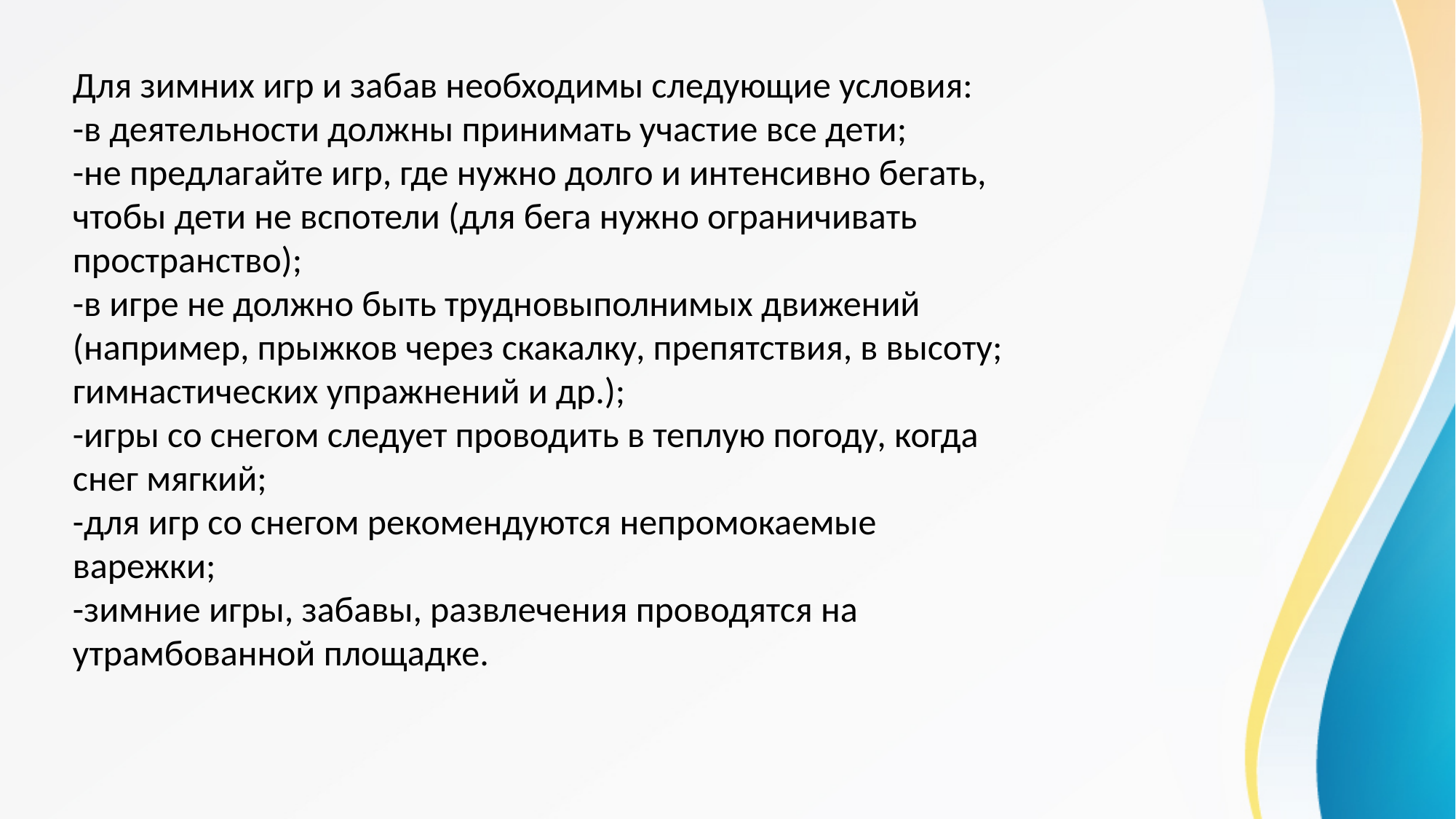

Для зимних игр и забав необходимы следующие условия:-в деятельности должны принимать участие все дети;-не предлагайте игр, где нужно долго и интенсивно бегать, чтобы дети не вспотели (для бега нужно ограничивать пространство);-в игре не должно быть трудновыполнимых движений (например, прыжков через скакалку, препятствия, в высоту; гимнастических упражнений и др.);-игры со снегом следует проводить в теплую погоду, когда снег мягкий;-для игр со снегом рекомендуются непромокаемые варежки;-зимние игры, забавы, развлечения проводятся на утрамбованной площадке.